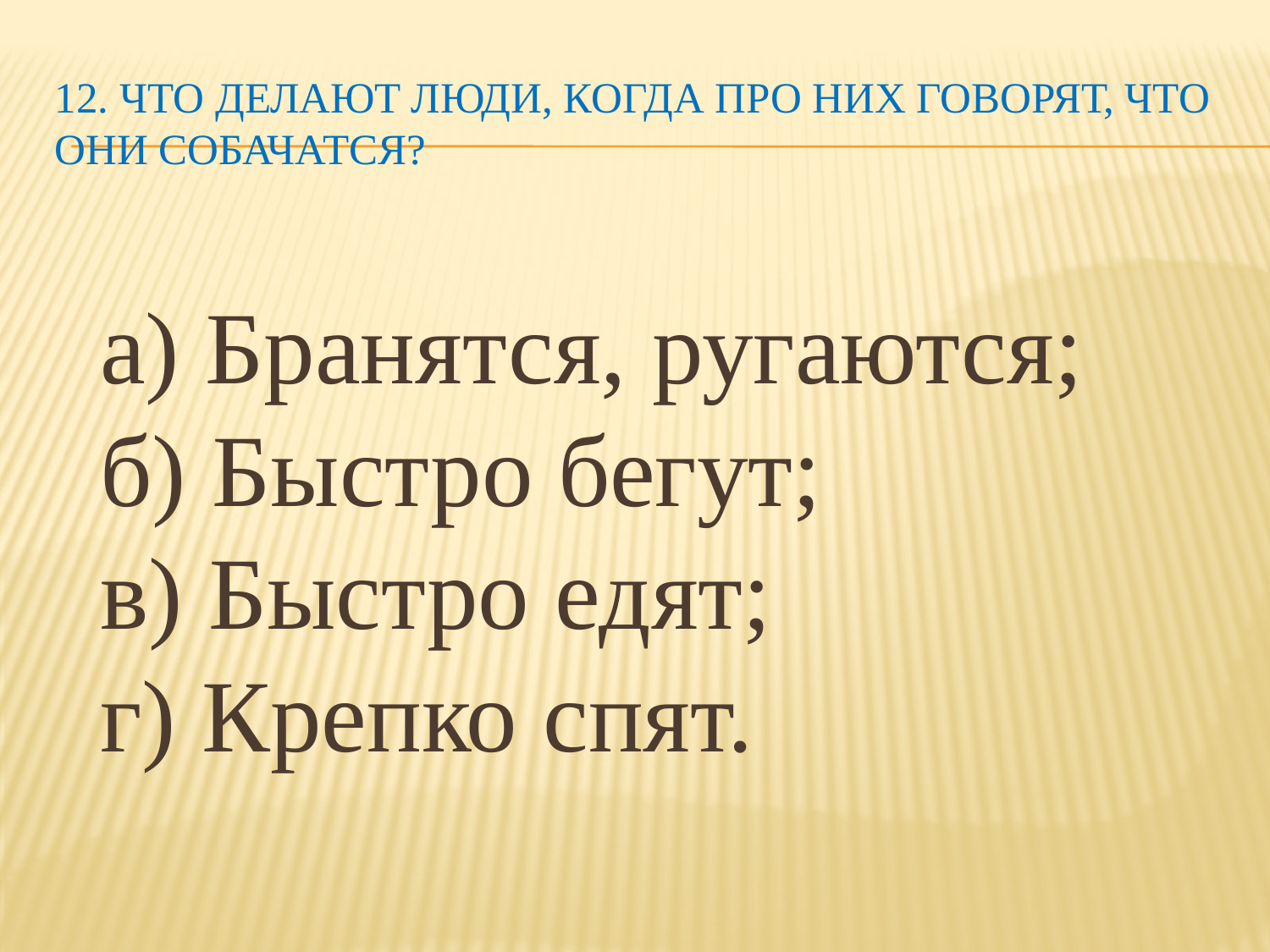

# 12. Что делают люди, когда про них говорят, что они собачатся?
а) Бранятся, ругаются;
б) Быстро бегут;
в) Быстро едят;
г) Крепко спят.